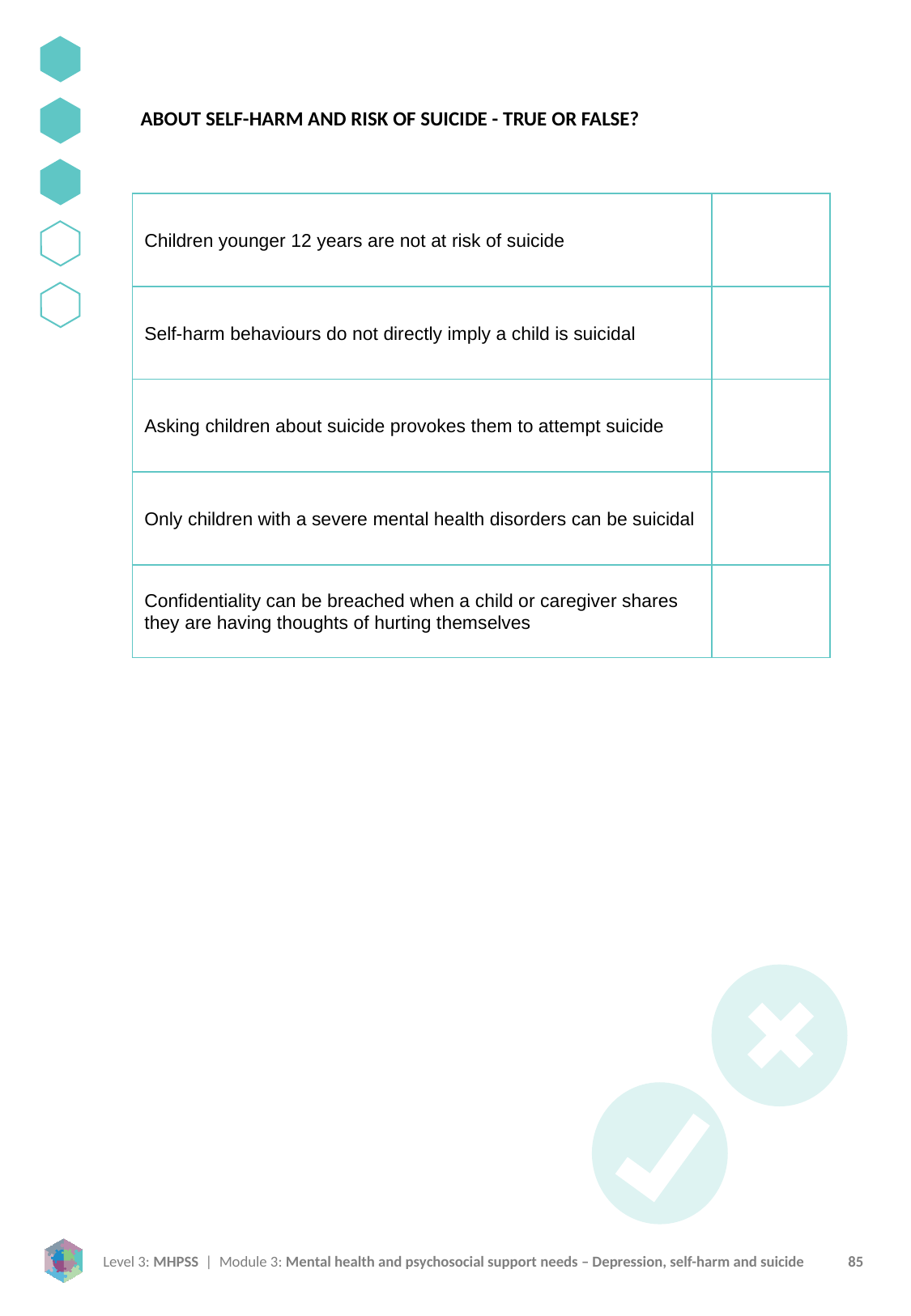

ABOUT SELF-HARM AND RISK OF SUICIDE - TRUE OR FALSE?

| Children younger 12 years are not at risk of suicide |  |
| --- | --- |
| Self-harm behaviours do not directly imply a child is suicidal |  |
| Asking children about suicide provokes them to attempt suicide |  |
| Only children with a severe mental health disorders can be suicidal |  |
| Confidentiality can be breached when a child or caregiver shares they are having thoughts of hurting themselves |  |